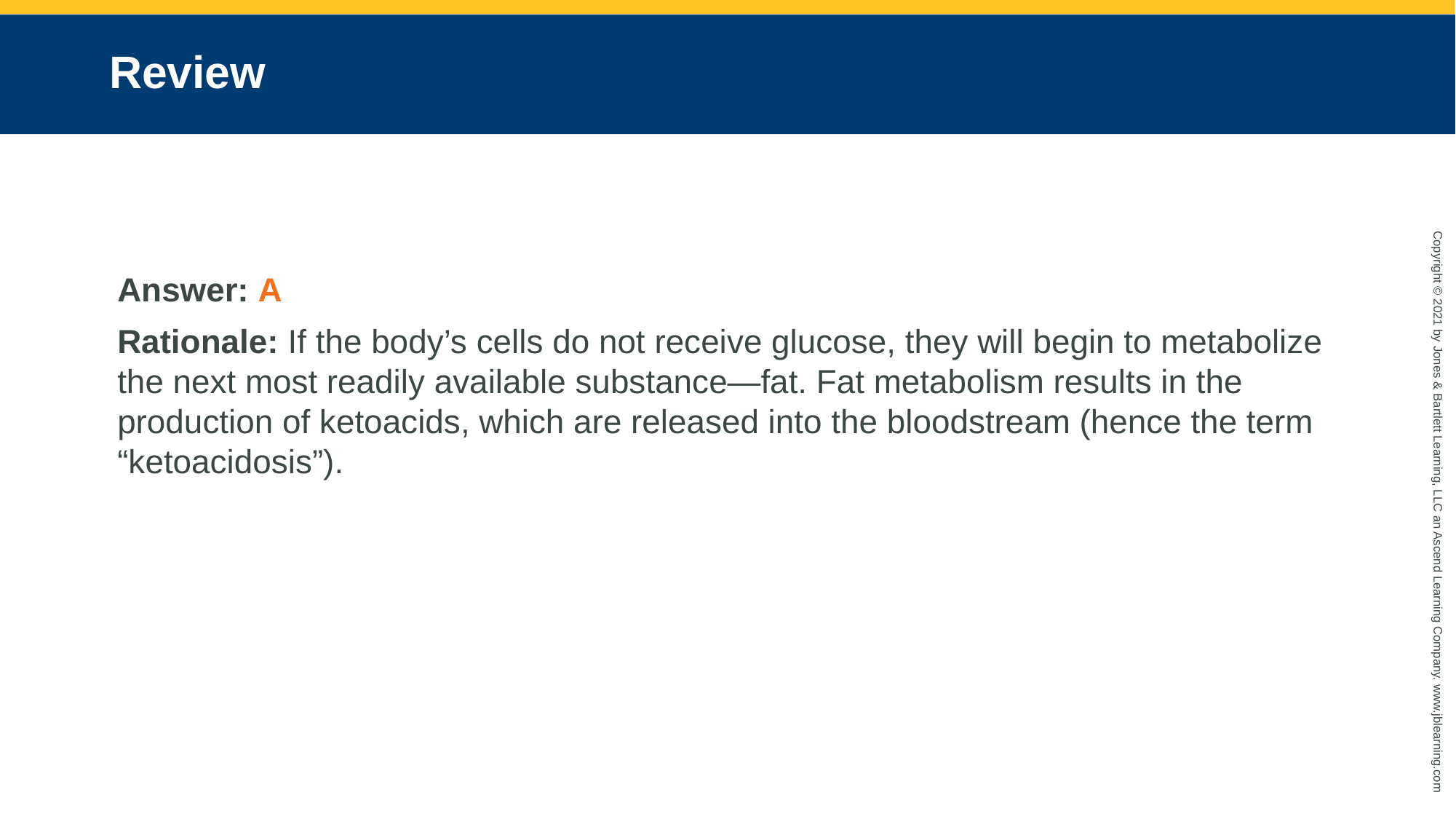

# Review
Answer: A
Rationale: If the body’s cells do not receive glucose, they will begin to metabolize the next most readily available substance—fat. Fat metabolism results in the production of ketoacids, which are released into the bloodstream (hence the term “ketoacidosis”).